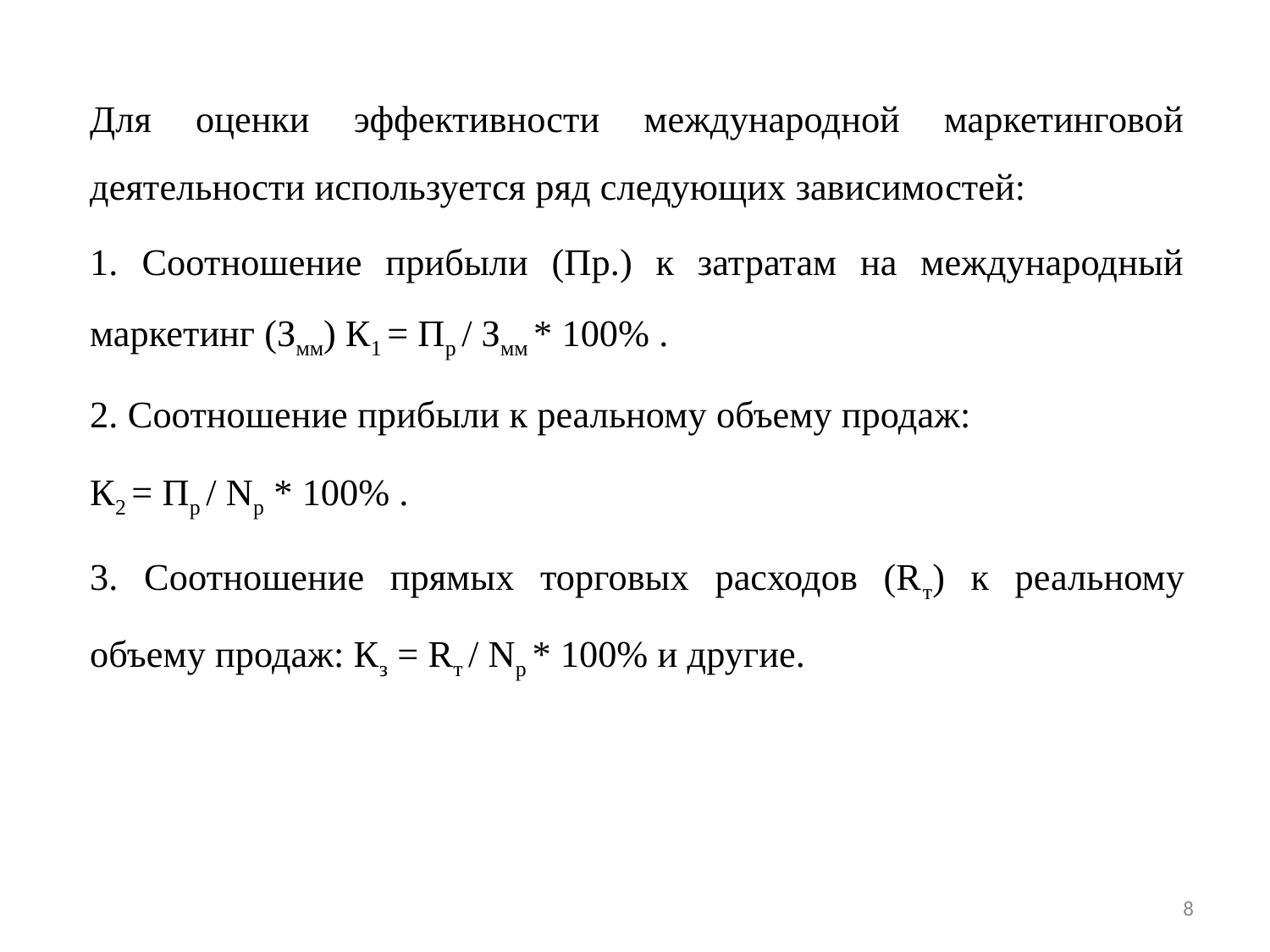

Для оценки эффективности международной маркетинговой деятельности используется ряд следующих зависимостей:
1. Соотношение прибыли (Пр.) к затратам на международный маркетинг (Змм) К1 = Пр / Змм * 100% .
2. Соотношение прибыли к реальному объему продаж:
К2 = Пр / Nр * 100% .
3. Соотношение прямых торговых расходов (Rт) к реальному объему продаж: Кз = Rт / Nр * 100% и другие.

8